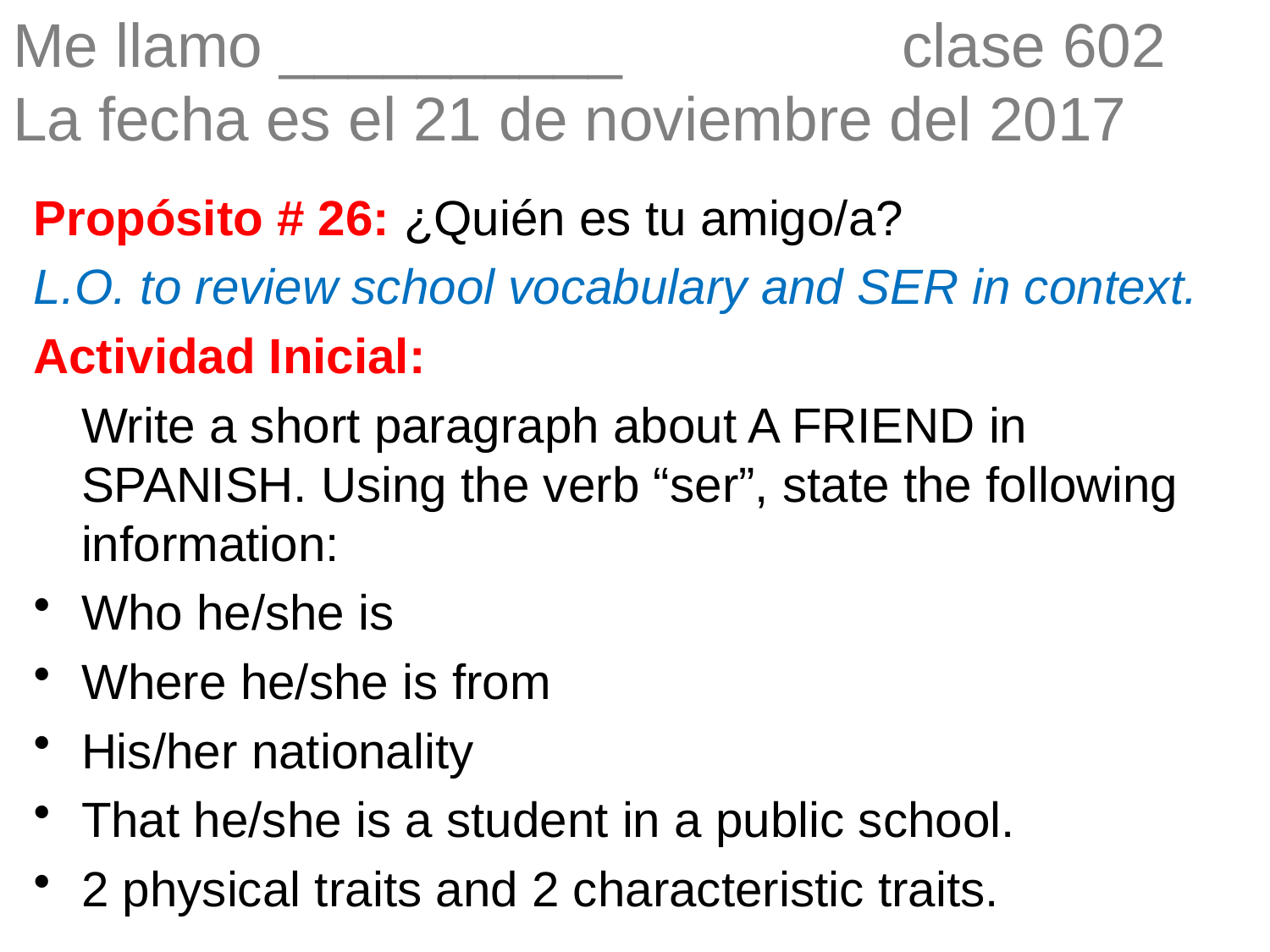

# Me llamo __________ 			clase 602 La fecha es el 21 de noviembre del 2017
Propósito # 26: ¿Quién es tu amigo/a?
L.O. to review school vocabulary and SER in context.
Actividad Inicial:
	Write a short paragraph about A FRIEND in SPANISH. Using the verb “ser”, state the following information:
Who he/she is
Where he/she is from
His/her nationality
That he/she is a student in a public school.
2 physical traits and 2 characteristic traits.